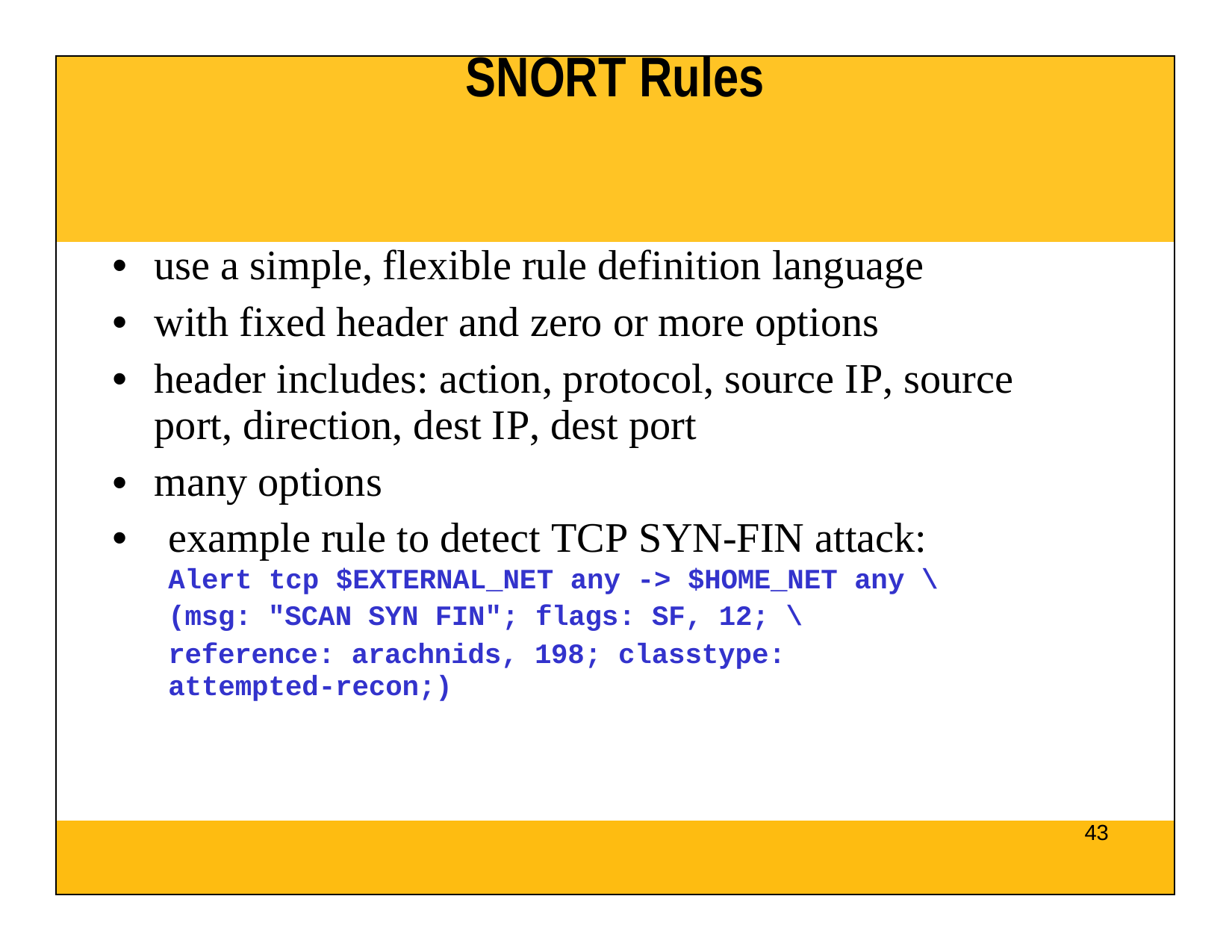

| SNORT Rules |
| --- |
| use a simple, flexible rule definition language with fixed header and zero or more options header includes: action, protocol, source IP, source port, direction, dest IP, dest port many options example rule to detect TCP SYN-FIN attack: Alert tcp $EXTERNAL\_NET any -> $HOME\_NET any \ (msg: "SCAN SYN FIN"; flags: SF, 12; \ reference: arachnids, 198; classtype: attempted-recon;) |
| 43 |